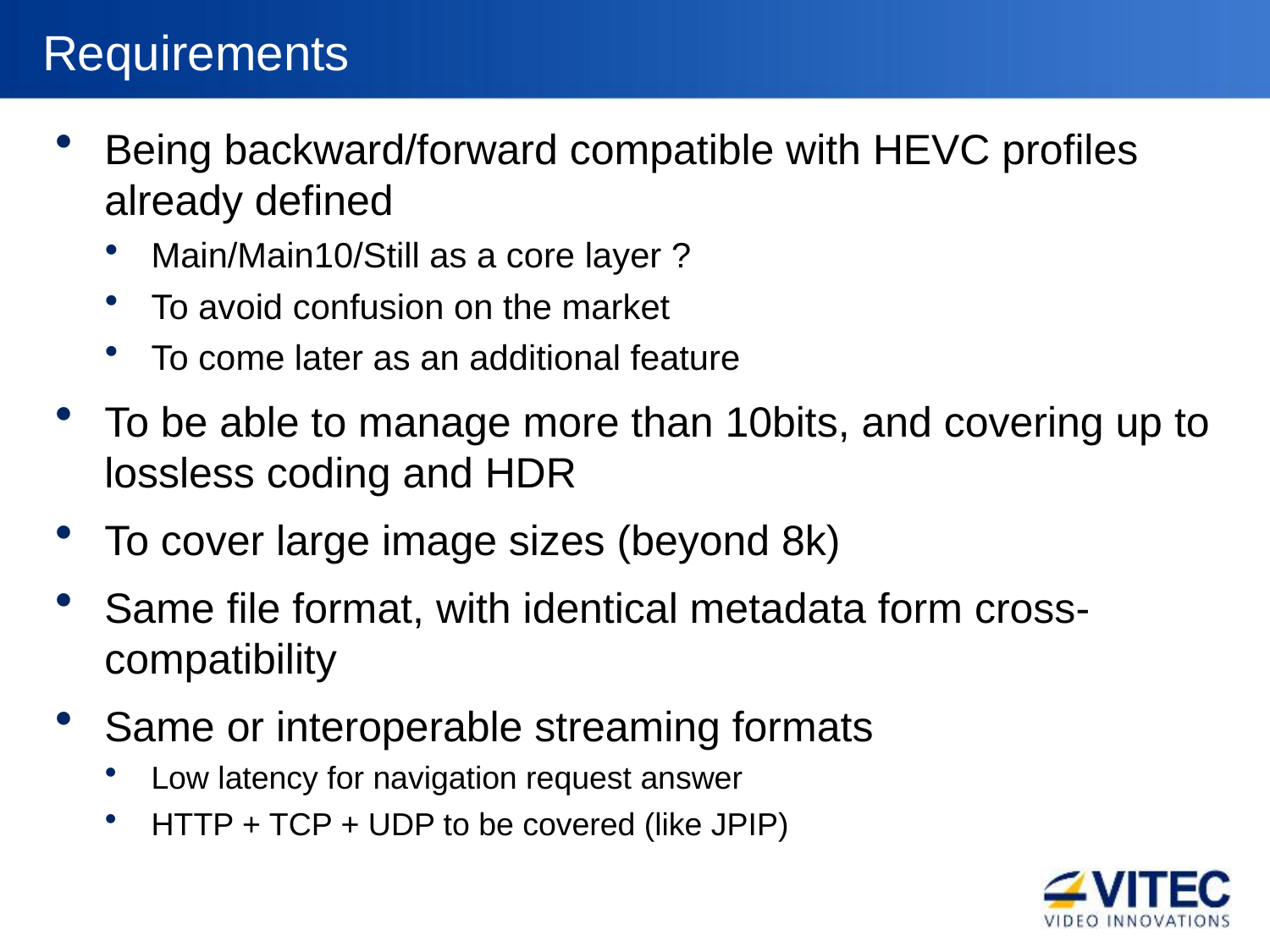

# Requirements
Being backward/forward compatible with HEVC profiles already defined
Main/Main10/Still as a core layer ?
To avoid confusion on the market
To come later as an additional feature
To be able to manage more than 10bits, and covering up to lossless coding and HDR
To cover large image sizes (beyond 8k)
Same file format, with identical metadata form cross-compatibility
Same or interoperable streaming formats
Low latency for navigation request answer
HTTP + TCP + UDP to be covered (like JPIP)